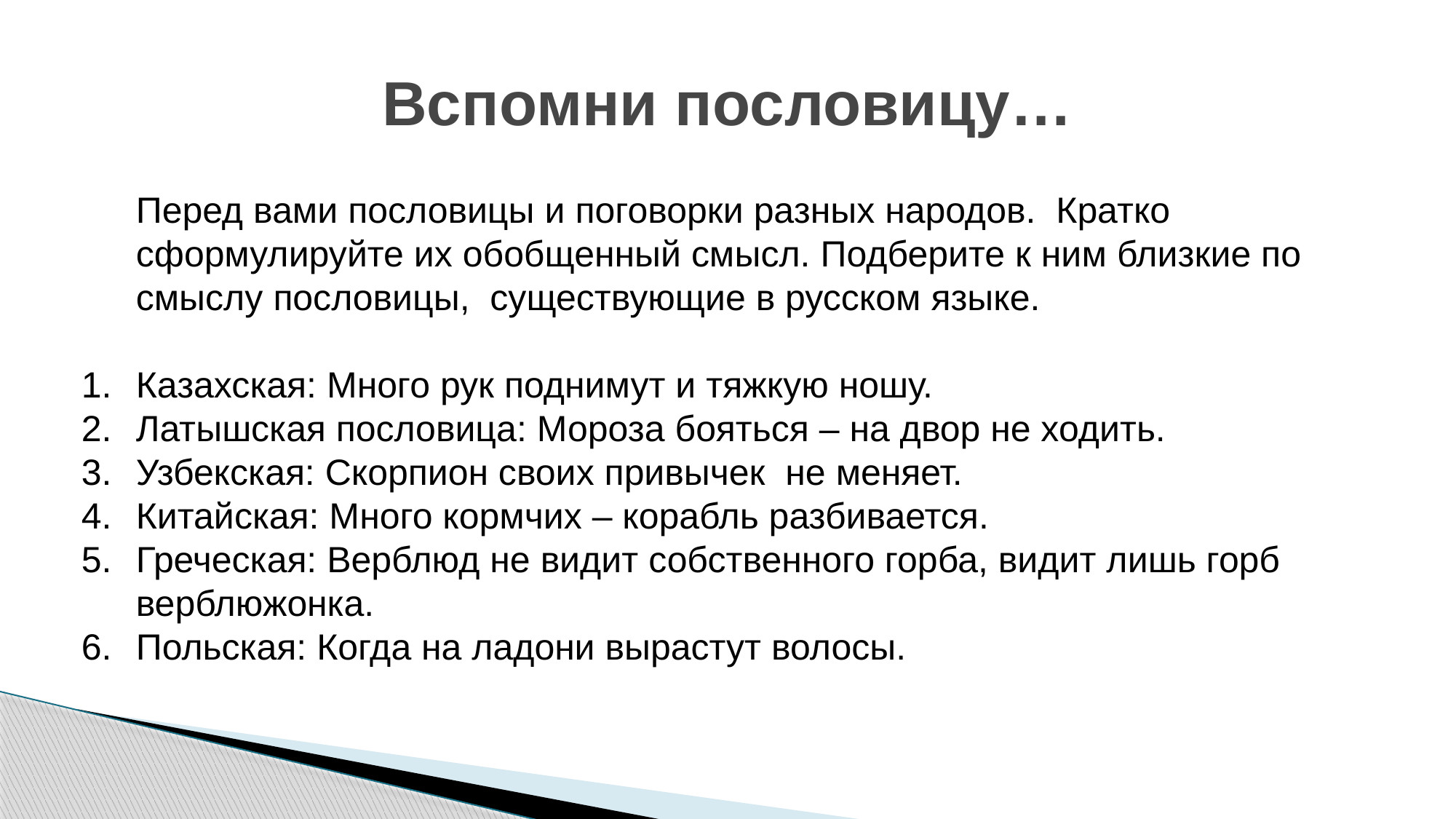

# Вспомни пословицу…
	Перед вами пословицы и поговорки разных народов.  Кратко сформулируйте их обобщенный смысл. Подберите к ним близкие по смыслу пословицы,  существующие в русском языке.

Казахская: Много рук поднимут и тяжкую ношу.
Латышская пословица: Мороза бояться – на двор не ходить.
Узбекская: Скорпион своих привычек  не меняет.
Китайская: Много кормчих – корабль разбивается.
Греческая: Верблюд не видит собственного горба, видит лишь горб верблюжонка.
Польская: Когда на ладони вырастут волосы.